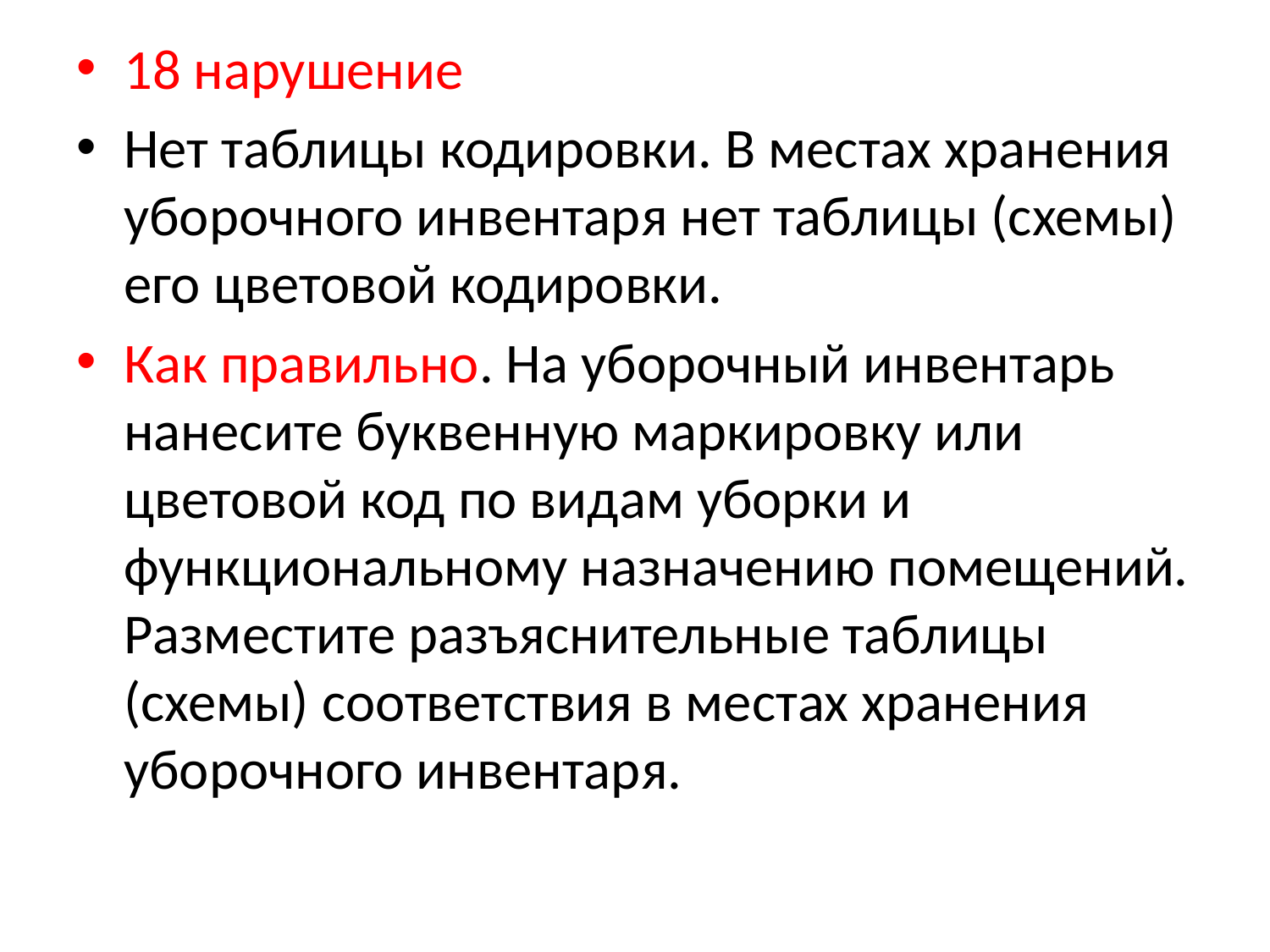

18 нарушение
Нет таблицы кодировки. В местах хранения уборочного инвентаря нет таблицы (схемы) его цветовой кодировки.
Как правильно. На уборочный инвентарь нанесите буквенную маркировку или цветовой код по видам уборки и функциональному назначению помещений. Разместите разъяснительные таблицы (схемы) соответствия в местах хранения уборочного инвентаря.